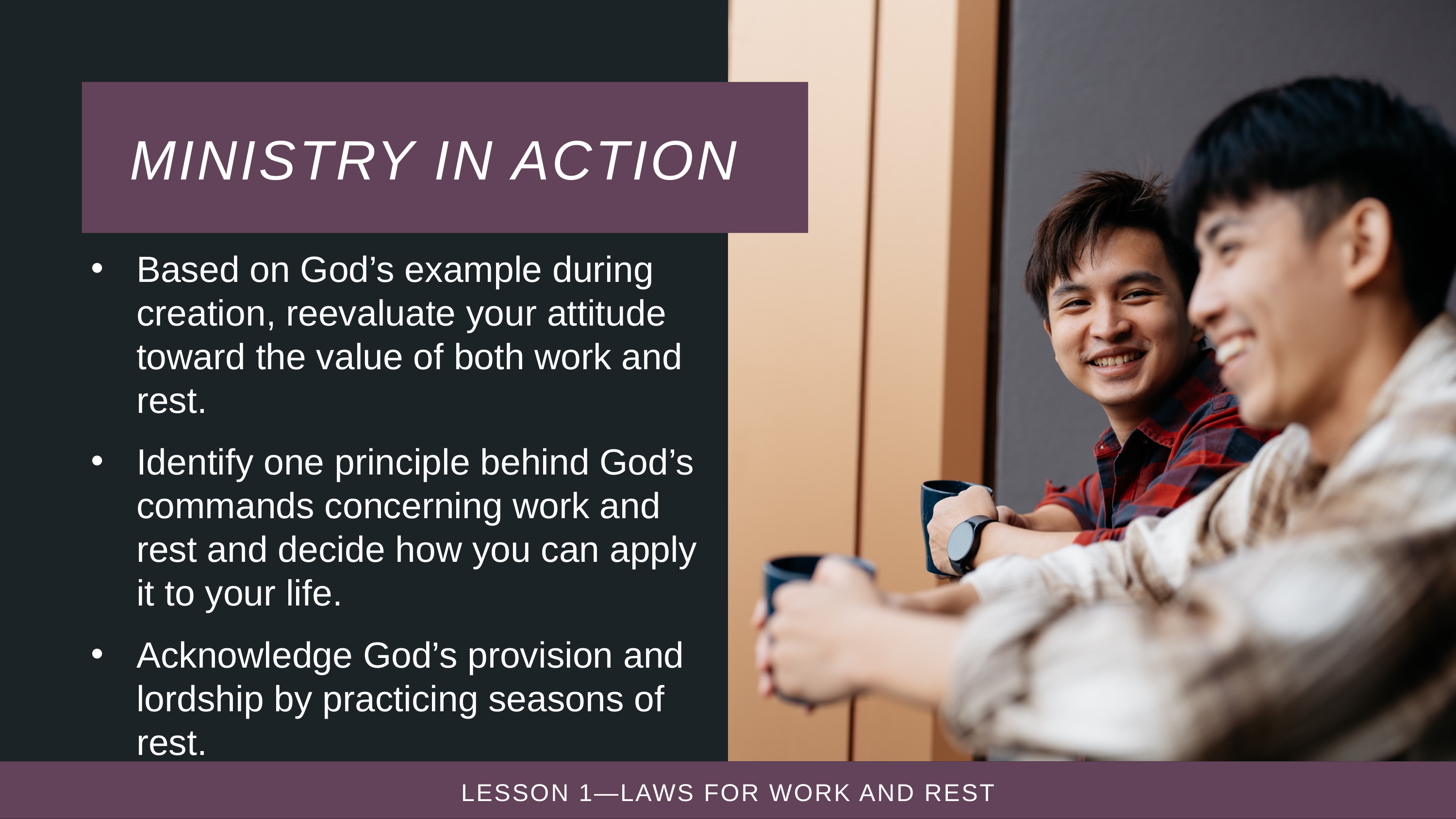

Based on God’s example during creation, reevaluate your attitude toward the value of both work and rest.
Identify one principle behind God’s commands concerning work and rest and decide how you can apply it to your life.
Acknowledge God’s provision and lordship by practicing seasons of rest.